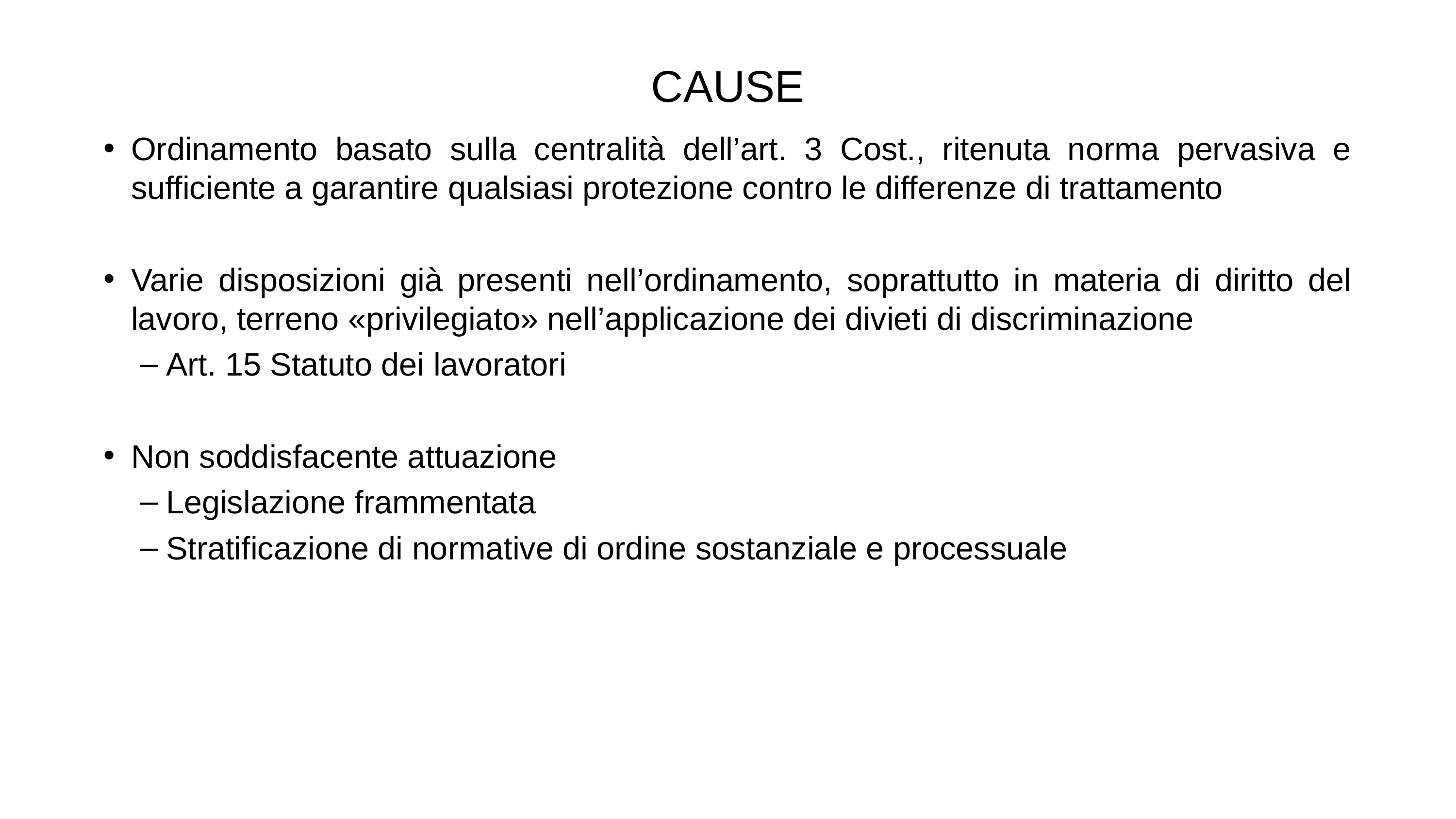

# CAUSE
Ordinamento basato sulla centralità dell’art. 3 Cost., ritenuta norma pervasiva e sufficiente a garantire qualsiasi protezione contro le differenze di trattamento

Varie disposizioni già presenti nell’ordinamento, soprattutto in materia di diritto del lavoro, terreno «privilegiato» nell’applicazione dei divieti di discriminazione
Art. 15 Statuto dei lavoratori

Non soddisfacente attuazione
Legislazione frammentata
Stratificazione di normative di ordine sostanziale e processuale